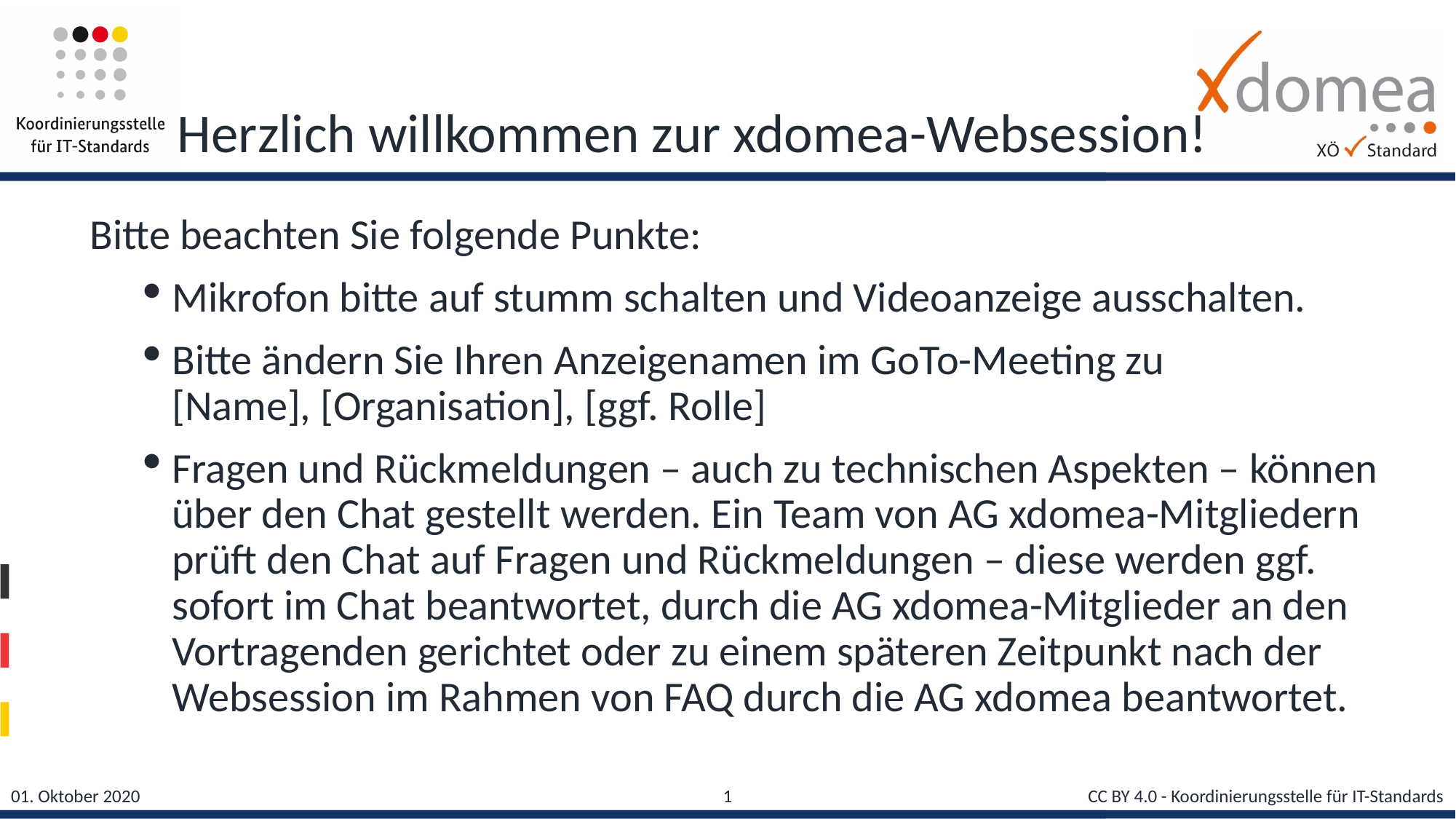

# Herzlich willkommen zur xdomea-Websession!
Bitte beachten Sie folgende Punkte:
Mikrofon bitte auf stumm schalten und Videoanzeige ausschalten.
Bitte ändern Sie Ihren Anzeigenamen im GoTo-Meeting zu
[Name], [Organisation], [ggf. Rolle]
Fragen und Rückmeldungen – auch zu technischen Aspekten – können über den Chat gestellt werden. Ein Team von AG xdomea-Mitgliedern prüft den Chat auf Fragen und Rückmeldungen – diese werden ggf. sofort im Chat beantwortet, durch die AG xdomea-Mitglieder an den Vortragenden gerichtet oder zu einem späteren Zeitpunkt nach der Websession im Rahmen von FAQ durch die AG xdomea beantwortet.
1
CC BY 4.0 - Koordinierungsstelle für IT-Standards